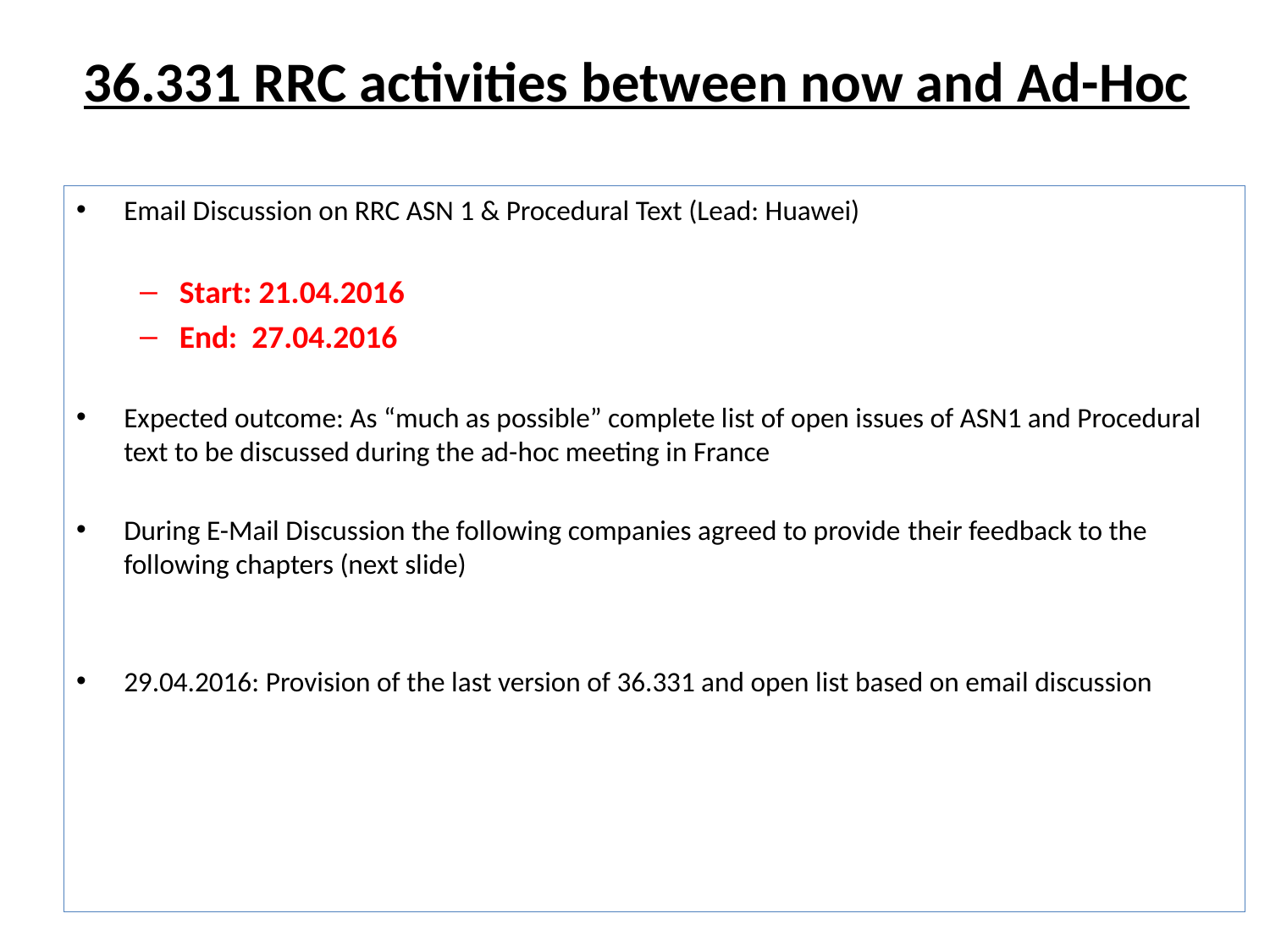

# 36.331 RRC activities between now and Ad-Hoc
Email Discussion on RRC ASN 1 & Procedural Text (Lead: Huawei)

Start: 21.04.2016
End:  27.04.2016

Expected outcome: As “much as possible” complete list of open issues of ASN1 and Procedural text to be discussed during the ad-hoc meeting in France

During E-Mail Discussion the following companies agreed to provide their feedback to the following chapters (next slide)

29.04.2016: Provision of the last version of 36.331 and open list based on email discussion